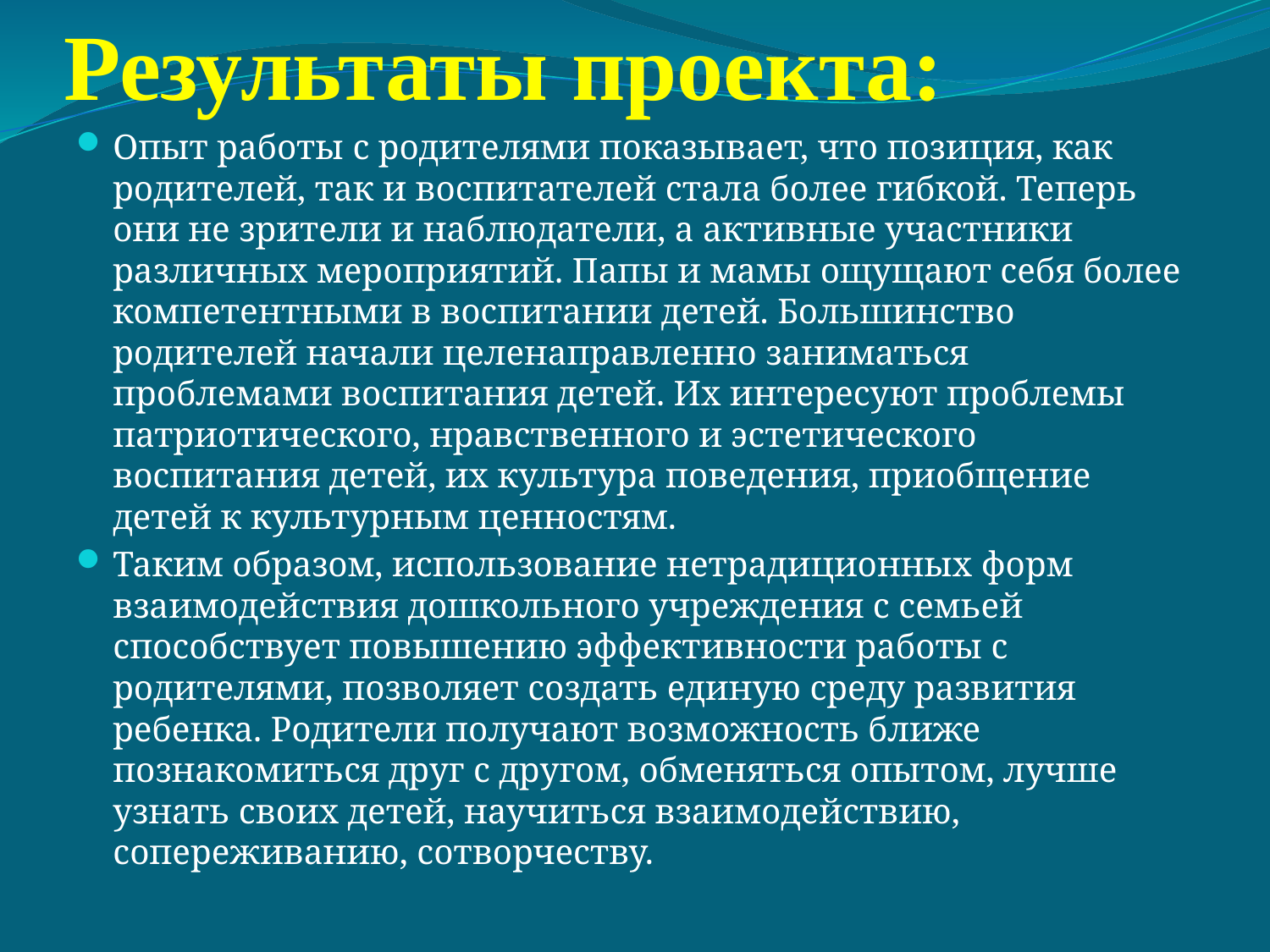

# Результаты проекта:
Опыт работы с родителями показывает, что позиция, как родителей, так и воспитателей стала более гибкой. Теперь они не зрители и наблюдатели, а активные участники различных мероприятий. Папы и мамы ощущают себя более компетентными в воспитании детей. Большинство родителей начали целенаправленно заниматься проблемами воспитания детей. Их интересуют проблемы патриотического, нравственного и эстетического воспитания детей, их культура поведения, приобщение детей к культурным ценностям.
Таким образом, использование нетрадиционных форм взаимодействия дошкольного учреждения с семьей способствует повышению эффективности работы с родителями, позволяет создать единую среду развития ребенка. Родители получают возможность ближе познакомиться друг с другом, обменяться опытом, лучше узнать своих детей, научиться взаимодействию, сопереживанию, сотворчеству.